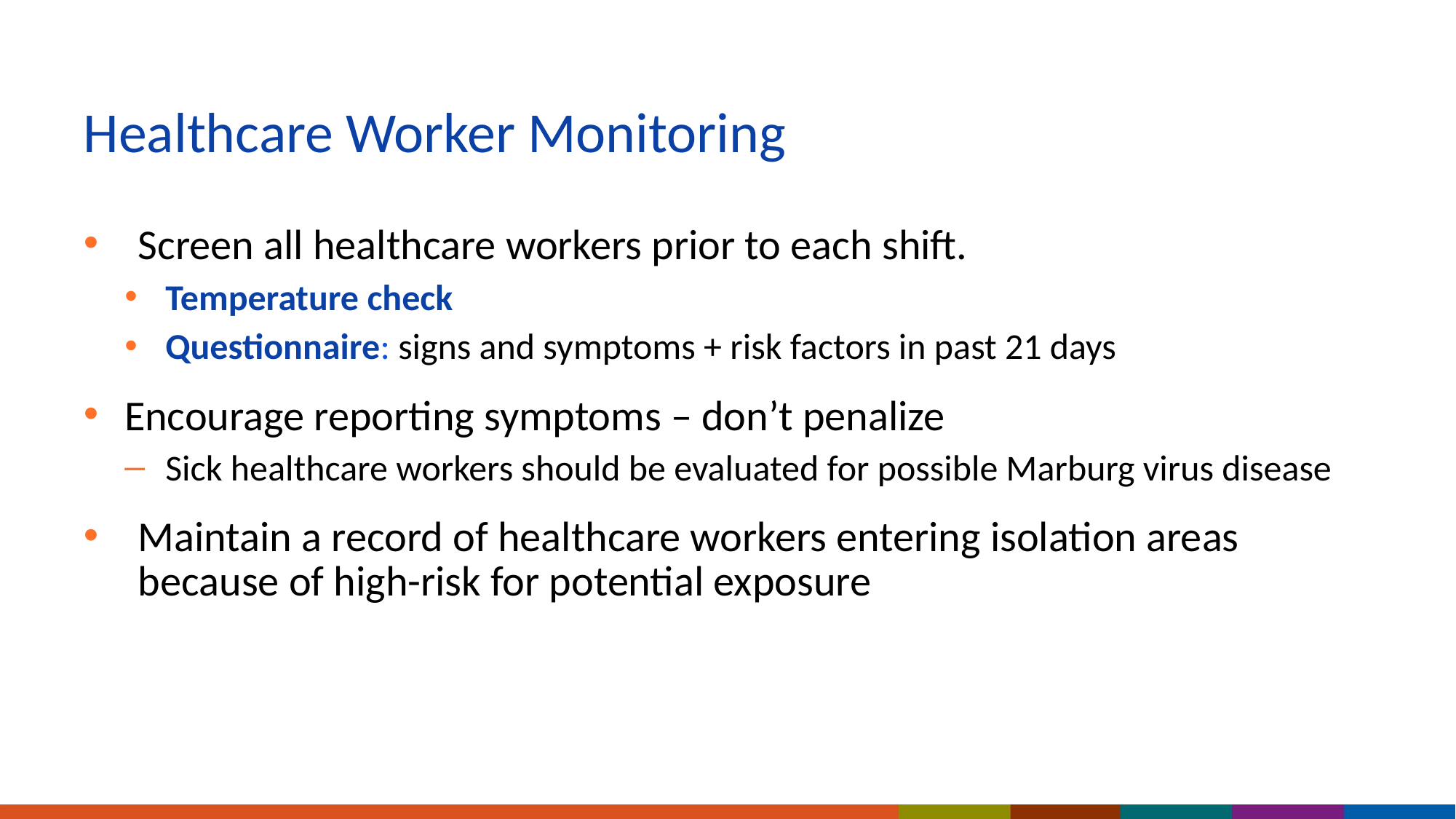

# Healthcare Worker Monitoring
Screen all healthcare workers prior to each shift.
Temperature check
Questionnaire: signs and symptoms + risk factors in past 21 days
Encourage reporting symptoms – don’t penalize
Sick healthcare workers should be evaluated for possible Marburg virus disease
Maintain a record of healthcare workers entering isolation areas because of high-risk for potential exposure